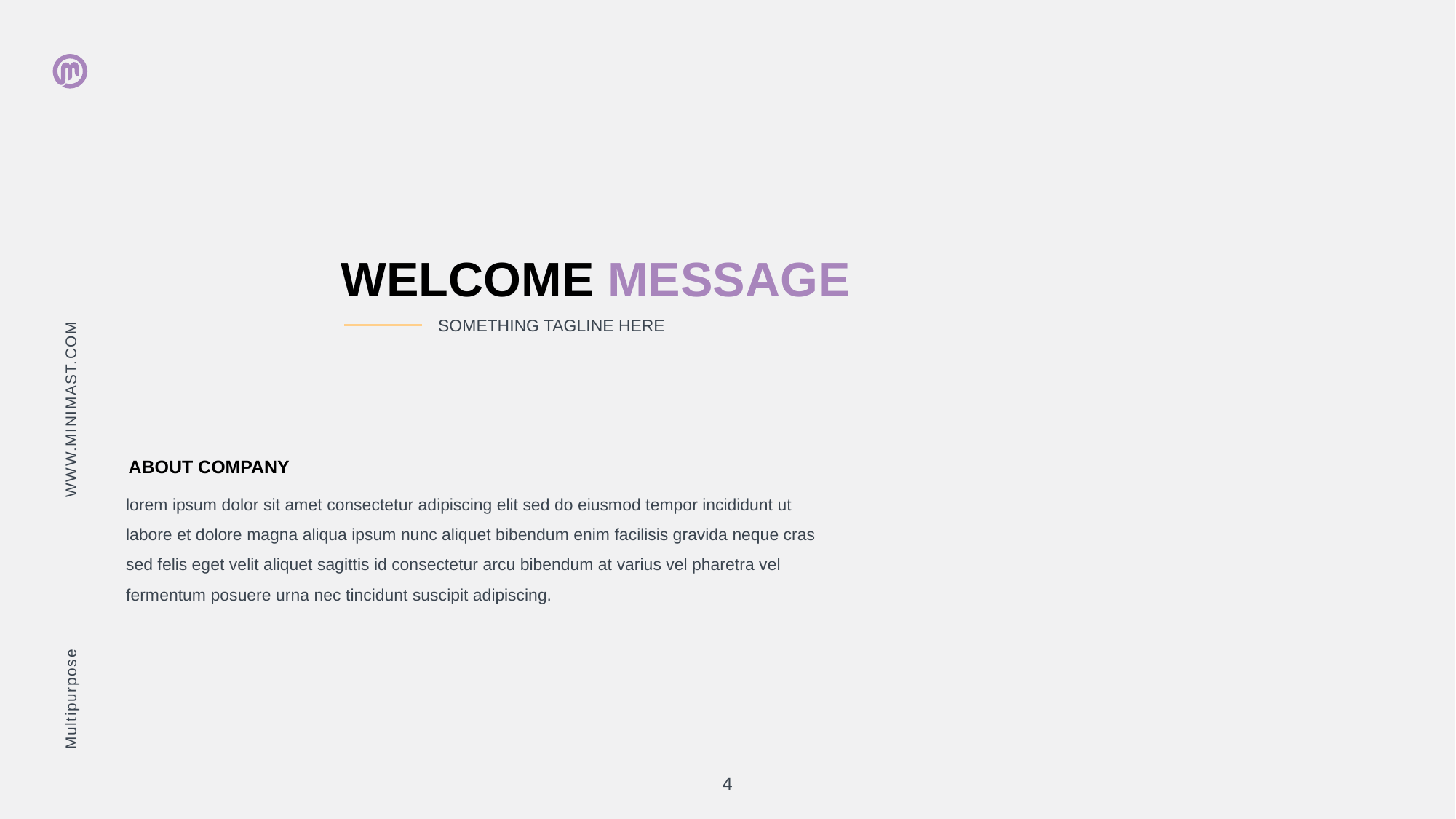

WWW.MINIMAST.COM
Multipurpose

WELCOME MESSAGE
SOMETHING TAGLINE HERE
ABOUT COMPANY
lorem ipsum dolor sit amet consectetur adipiscing elit sed do eiusmod tempor incididunt ut labore et dolore magna aliqua ipsum nunc aliquet bibendum enim facilisis gravida neque cras sed felis eget velit aliquet sagittis id consectetur arcu bibendum at varius vel pharetra vel fermentum posuere urna nec tincidunt suscipit adipiscing.